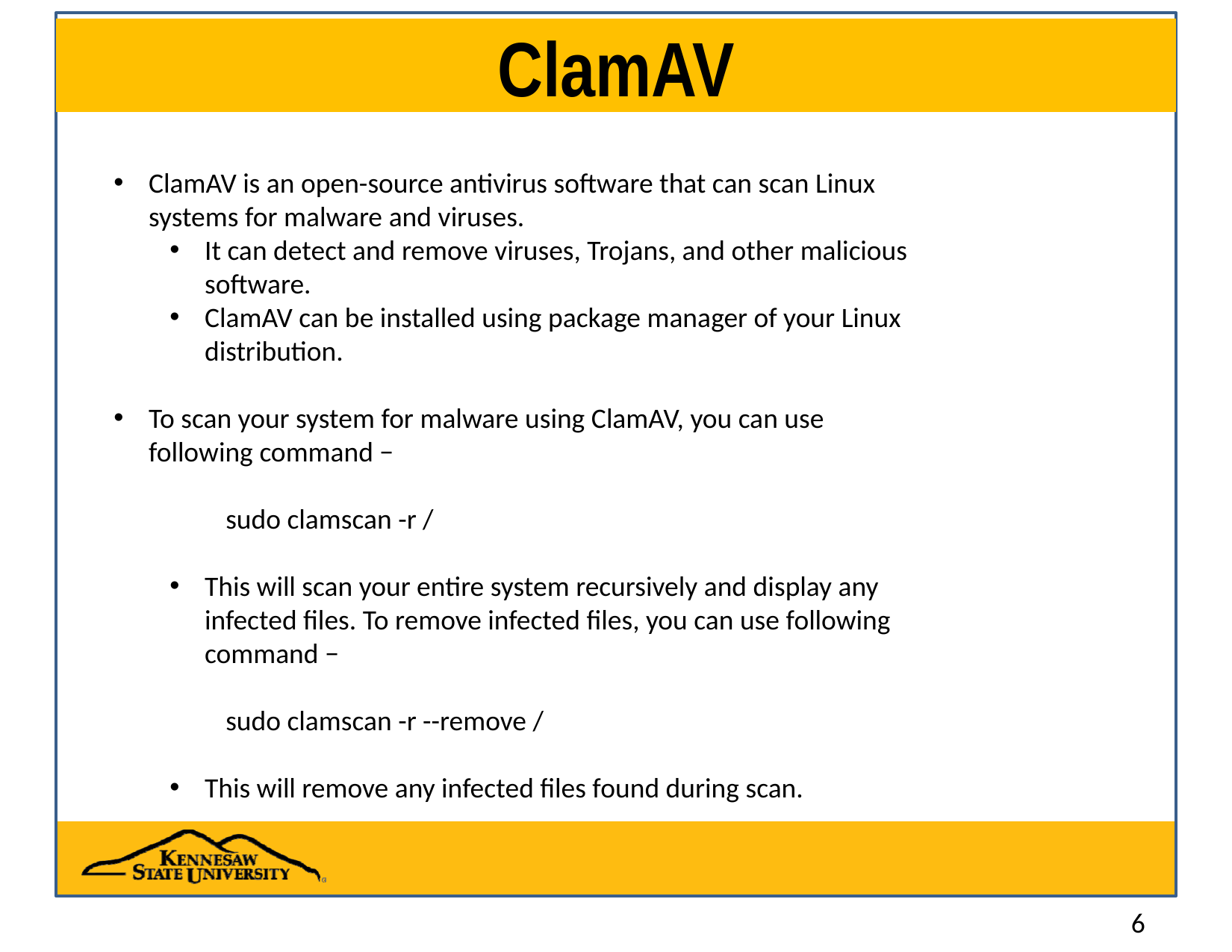

# ClamAV
ClamAV is an open-source antivirus software that can scan Linux systems for malware and viruses.
It can detect and remove viruses, Trojans, and other malicious software.
ClamAV can be installed using package manager of your Linux distribution.

To scan your system for malware using ClamAV, you can use following command −

	sudo clamscan -r /

This will scan your entire system recursively and display any infected files. To remove infected files, you can use following command −

	sudo clamscan -r --remove /

This will remove any infected files found during scan.